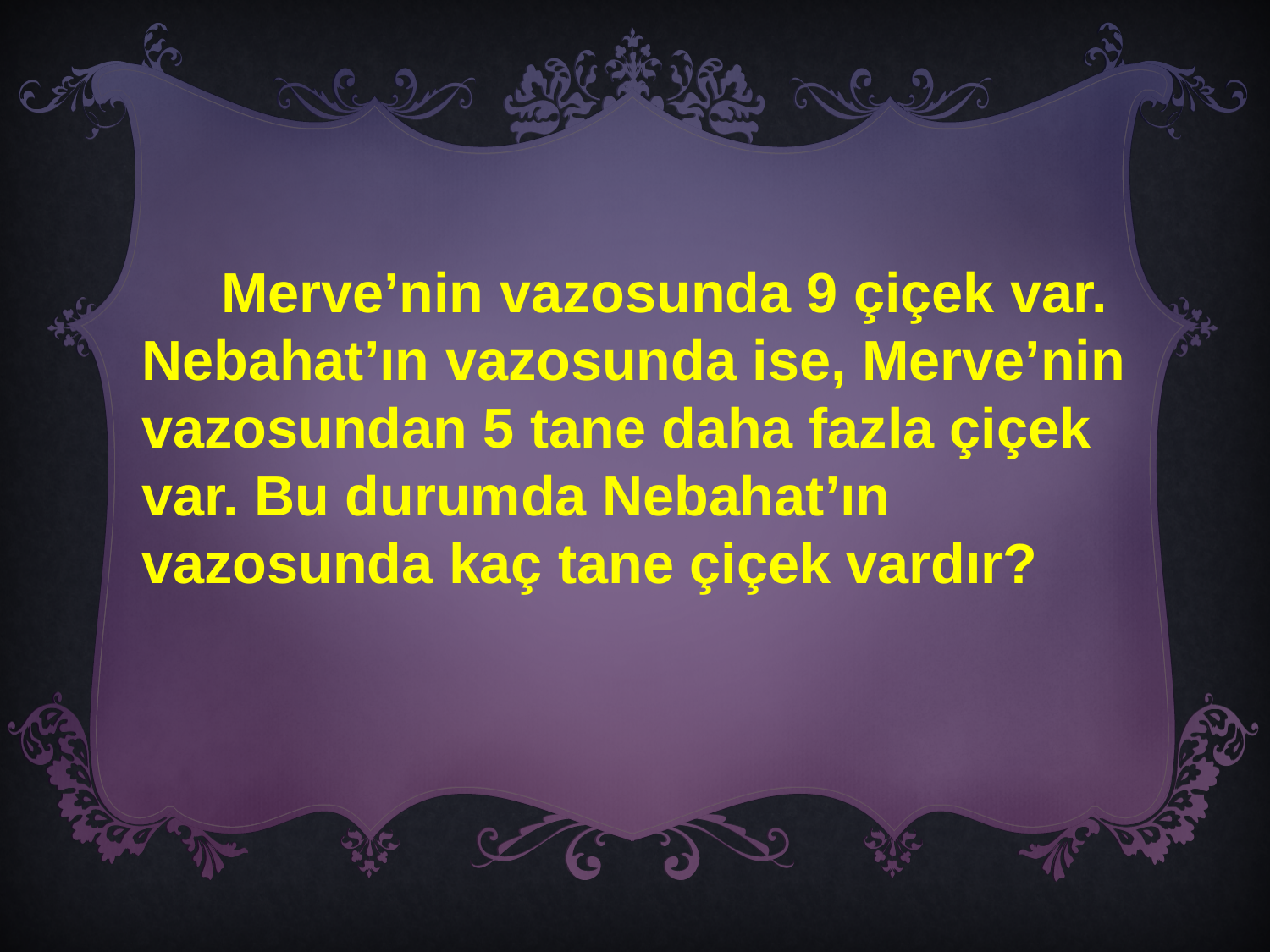

Merve’nin vazosunda 9 çiçek var.  Nebahat’ın vazosunda ise, Merve’nin vazosundan 5 tane daha fazla çiçek var. Bu durumda Nebahat’ın vazosunda kaç tane çiçek vardır?